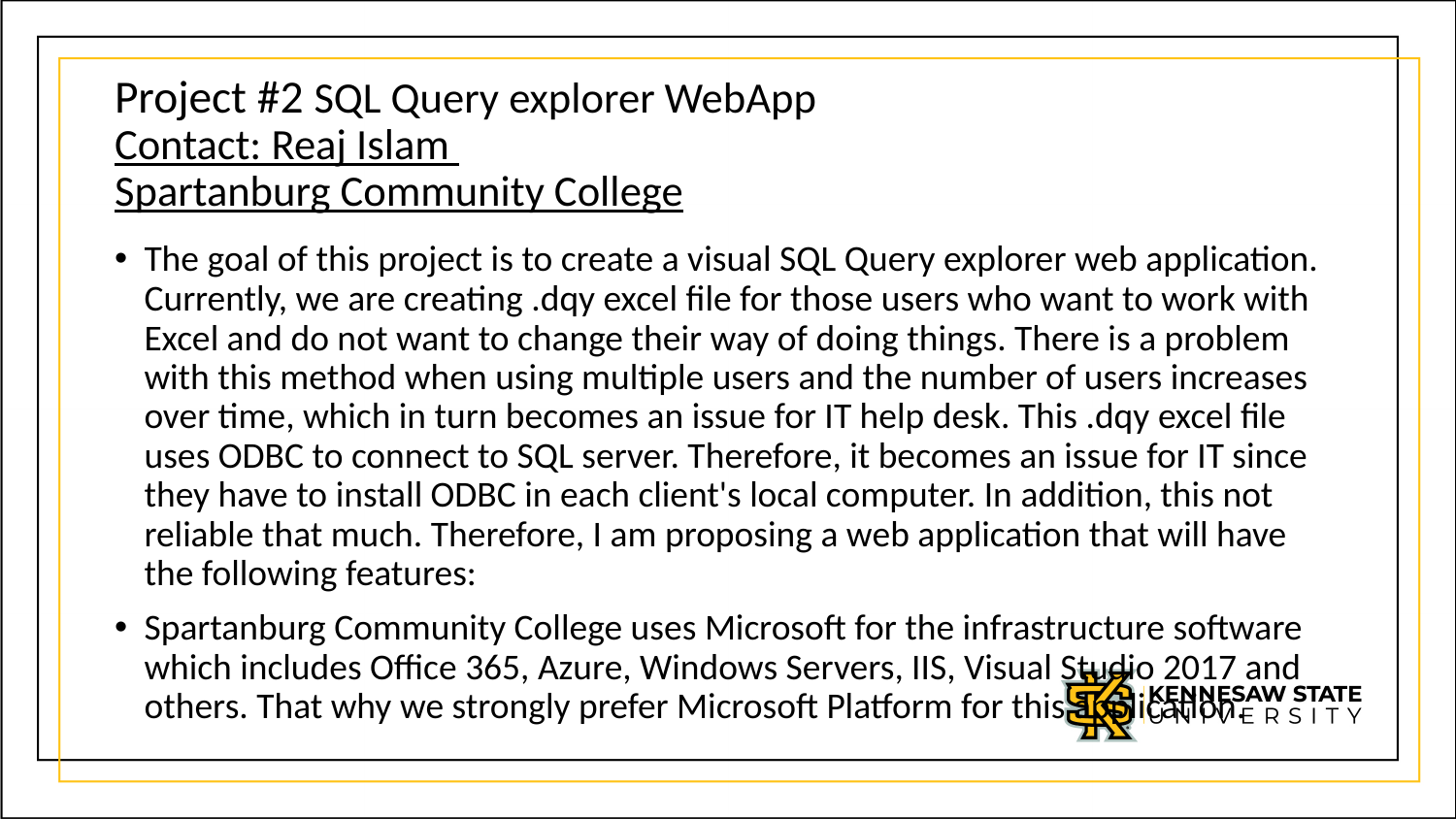

# Project #2 SQL Query explorer WebApp Contact: Reaj Islam Spartanburg Community College
The goal of this project is to create a visual SQL Query explorer web application. Currently, we are creating .dqy excel file for those users who want to work with Excel and do not want to change their way of doing things. There is a problem with this method when using multiple users and the number of users increases over time, which in turn becomes an issue for IT help desk. This .dqy excel file uses ODBC to connect to SQL server. Therefore, it becomes an issue for IT since they have to install ODBC in each client's local computer. In addition, this not reliable that much. Therefore, I am proposing a web application that will have the following features:
Spartanburg Community College uses Microsoft for the infrastructure software which includes Office 365, Azure, Windows Servers, IIS, Visual Studio 2017 and others. That why we strongly prefer Microsoft Platform for this application.